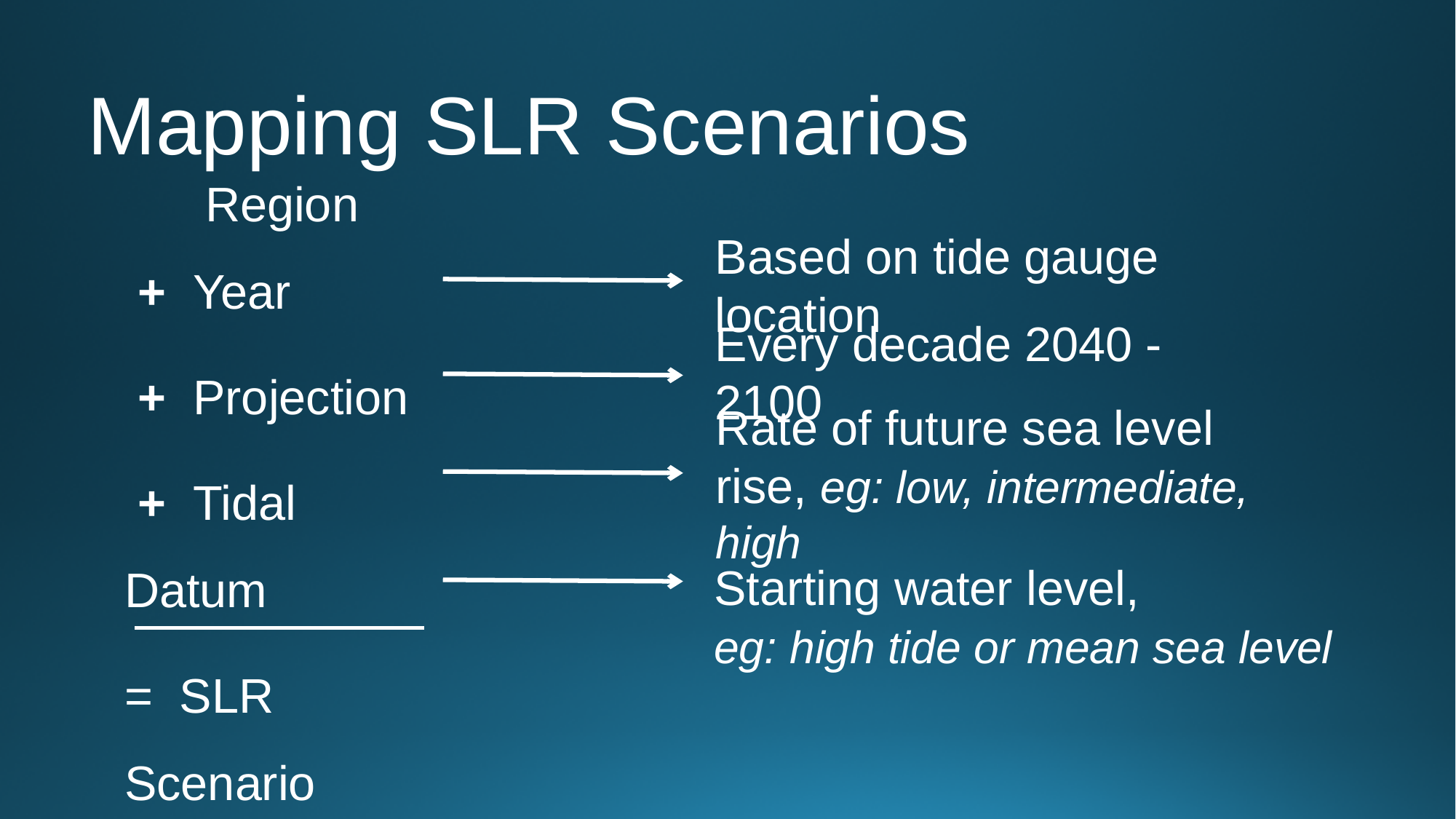

Mapping SLR Scenarios
      Region
 +  Year
 +  Projection
 +  Tidal Datum
=  SLR Scenario
Based on tide gauge location
Every decade 2040 - 2100
Rate of future sea level rise, eg: low, intermediate, high
Starting water level,
eg: high tide or mean sea level